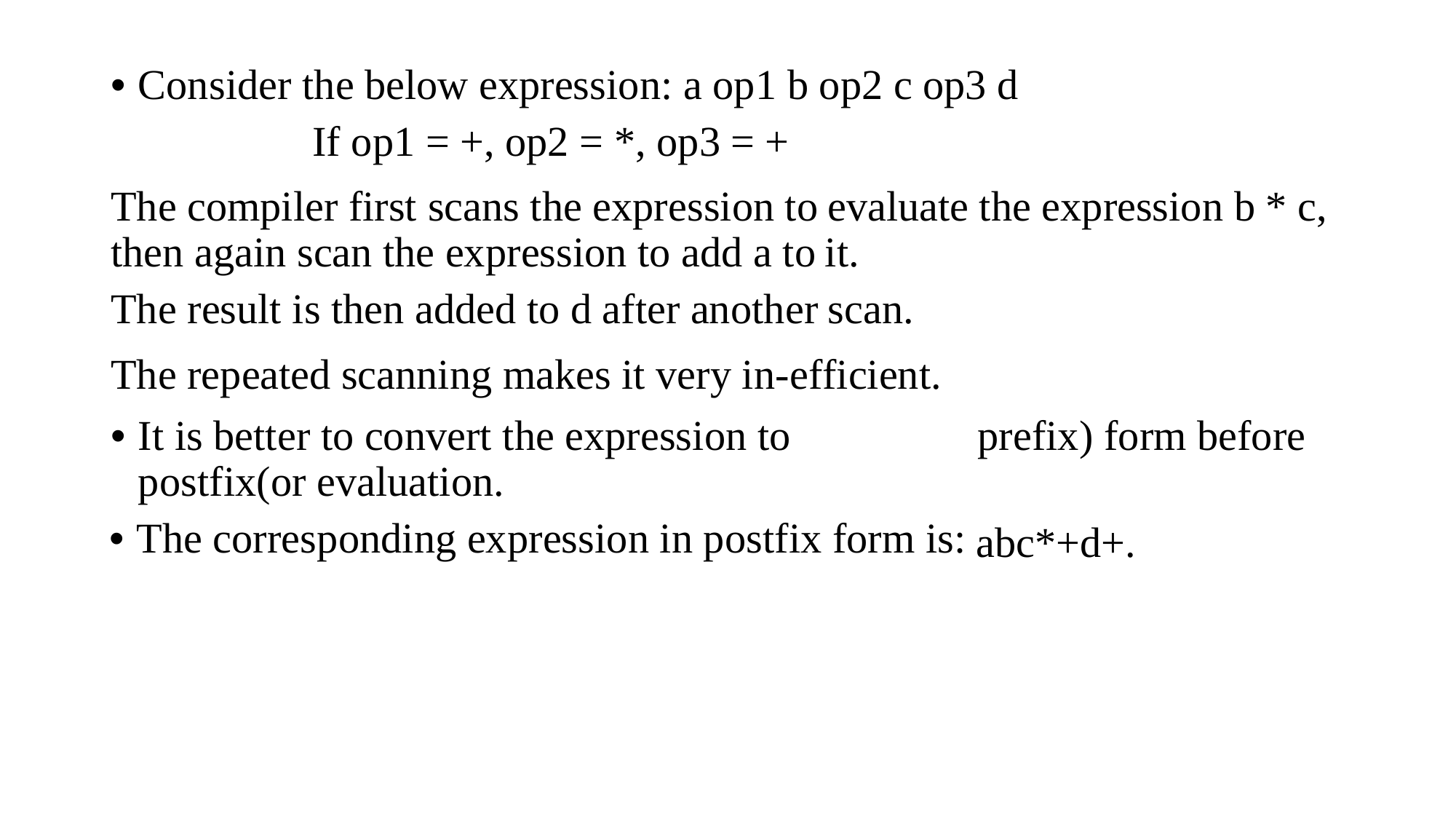

• Consider the below expression: a op1 b op2 c op3 d
If op1 = +, op2 = *, op3 = +
The compiler first scans the expression to
then again scan the expression to add a to
The result is then added to d after another
evaluate
it.
scan.
the expression b * c,
The repeated scanning makes it very in-efficient.
• It is better to convert the expression to postfix(or evaluation.
• The corresponding expression in postfix form is:
prefix) form before
abc*+d+.